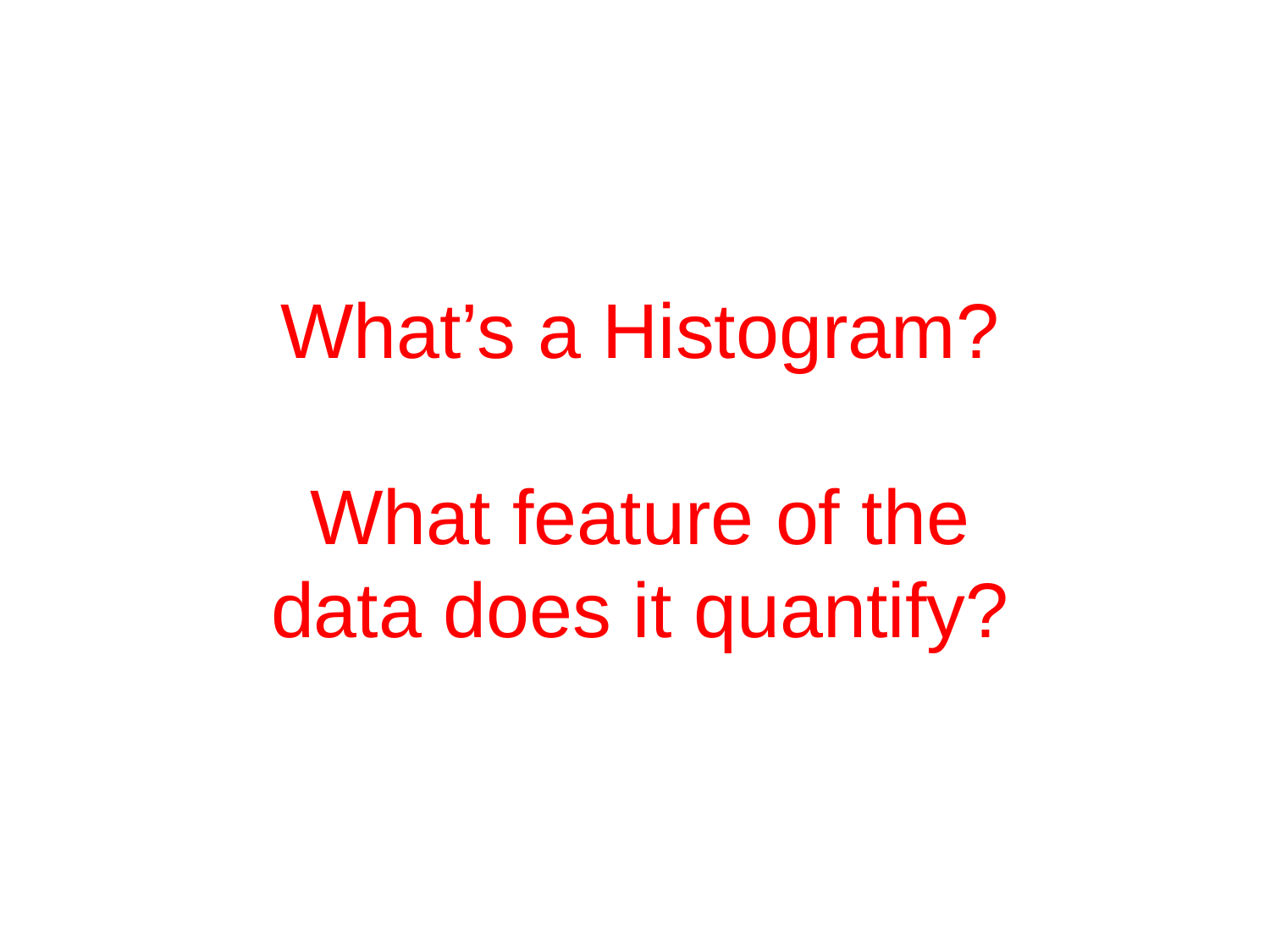

What’s a Histogram?

What feature of the data does it quantify?